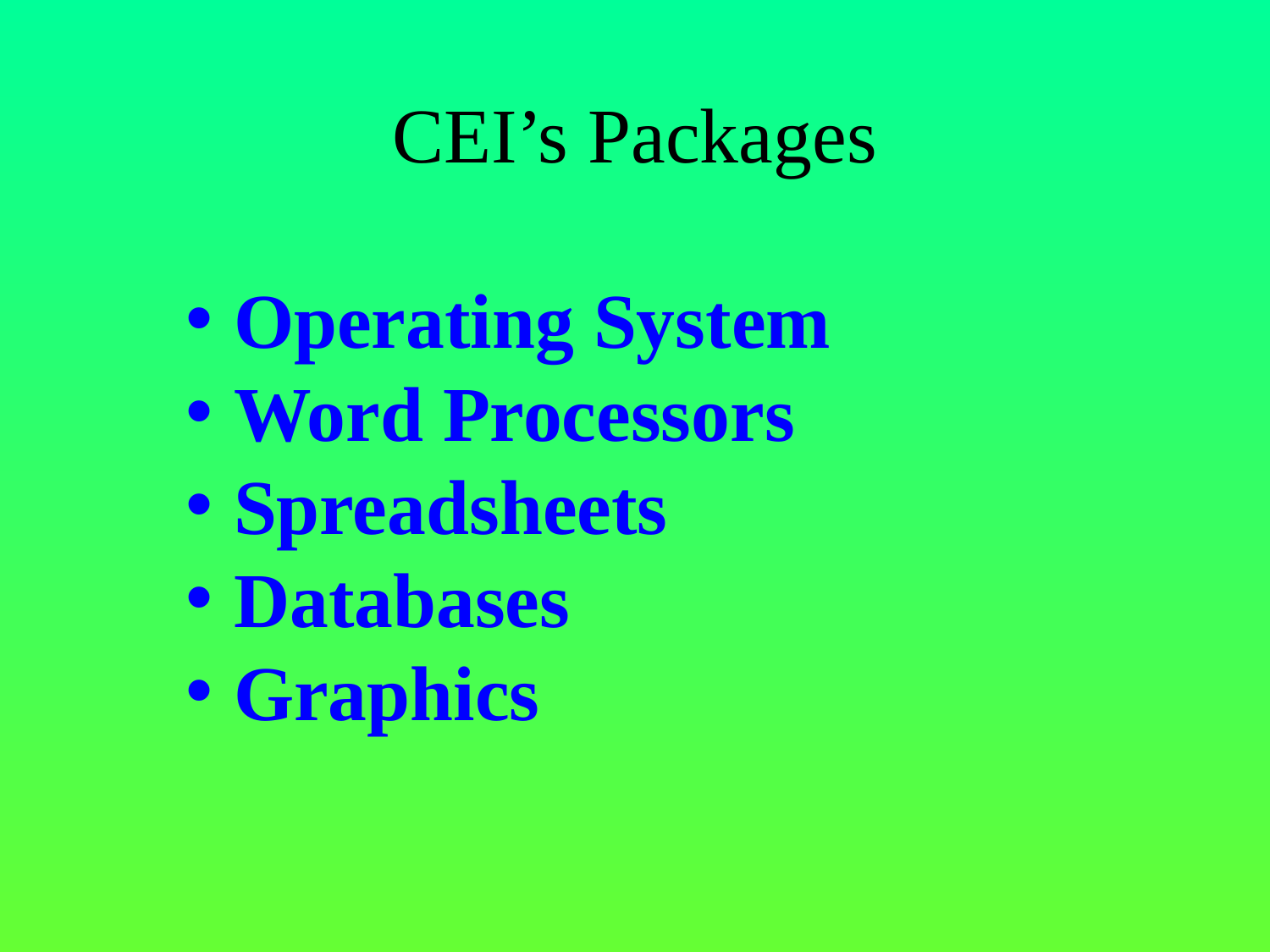

CEI’s Packages
Operating System
Word Processors
Spreadsheets
Databases
Graphics